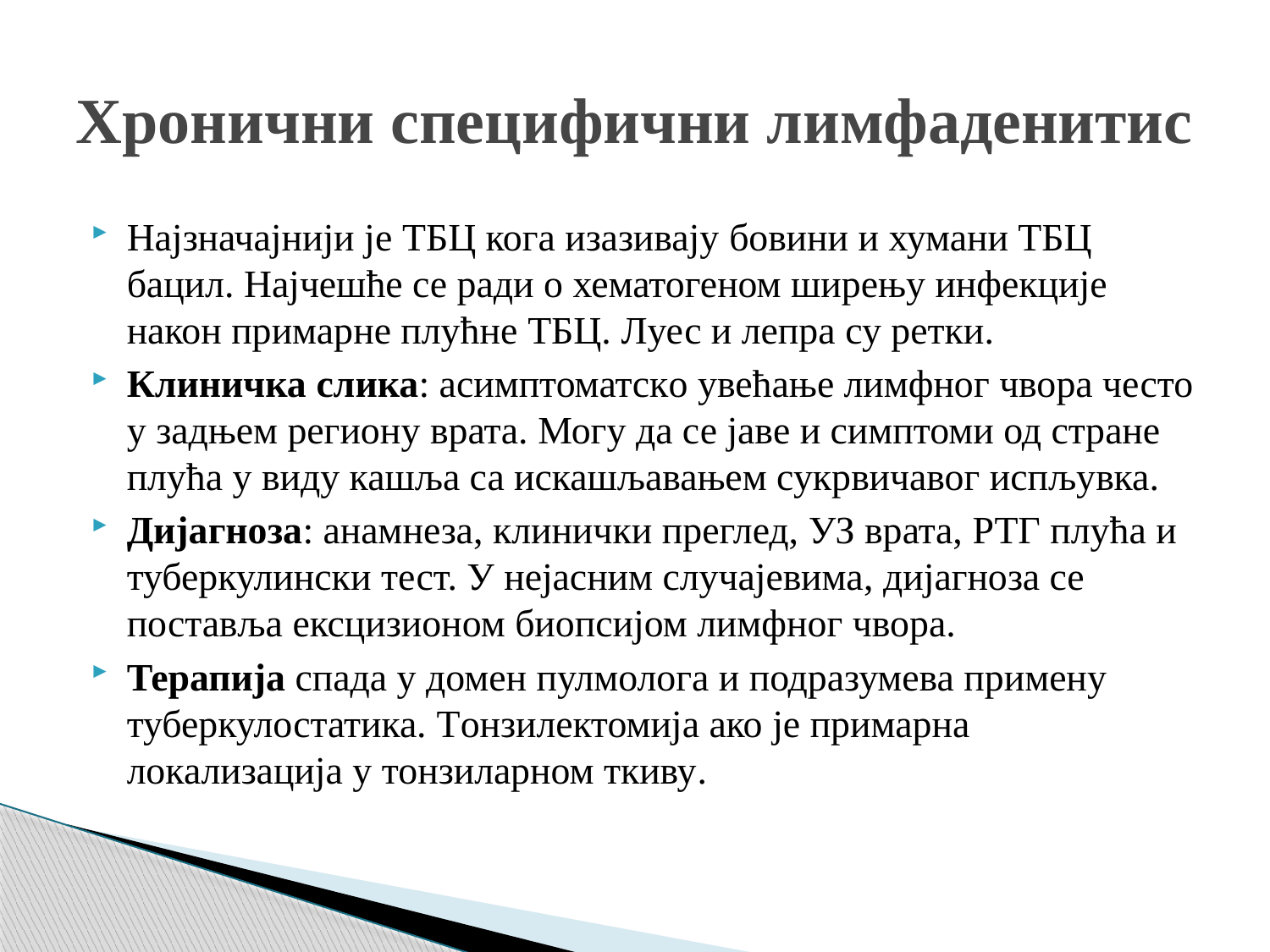

# Хронични специфични лимфаденитис
Најзначајнији је ТБЦ кога изазивају бовини и хумани ТБЦ бацил. Најчешће се ради о хематогеном ширењу инфекције након примарне плућне ТБЦ. Луес и лепра су ретки.
Клиничка слика: асимптоматско увећање лимфног чвора често у задњем региону врата. Могу да се јаве и симптоми од стране плућа у виду кашља са искашљавањем сукрвичавог испљувка.
Дијагноза: анамнеза, клинички преглед, УЗ врата, РТГ плућа и туберкулински тест. У нејасним случајевима, дијагноза се поставља ексцизионом биопсијом лимфног чвора.
Терапија спада у домен пулмолога и подразумева примену туберкулостатика. Тонзилектомија ако је примарна локализација у тонзиларном ткиву.